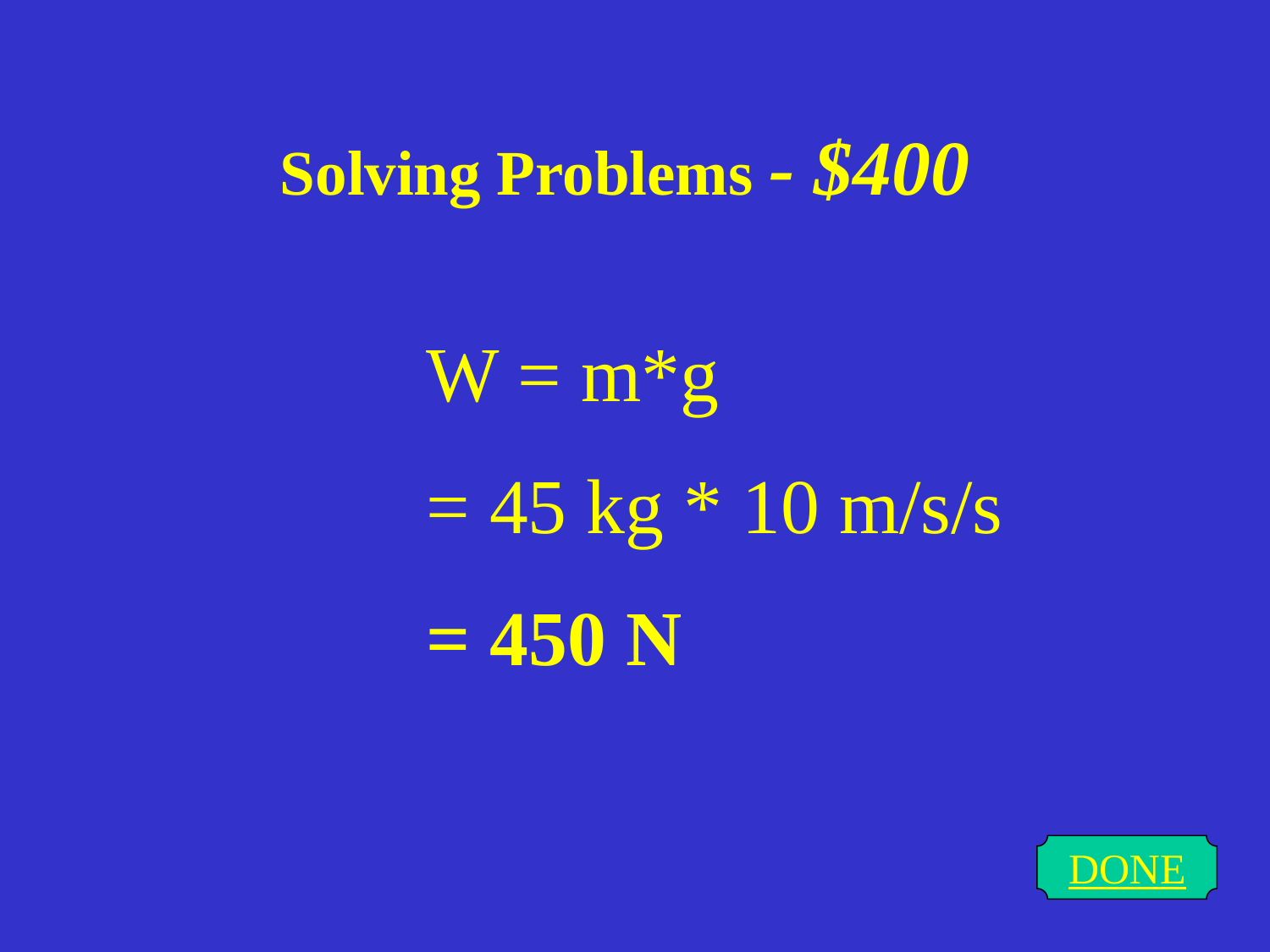

# Solving Problems - $400
W = m*g
= 45 kg * 10 m/s/s
= 450 N

DONE